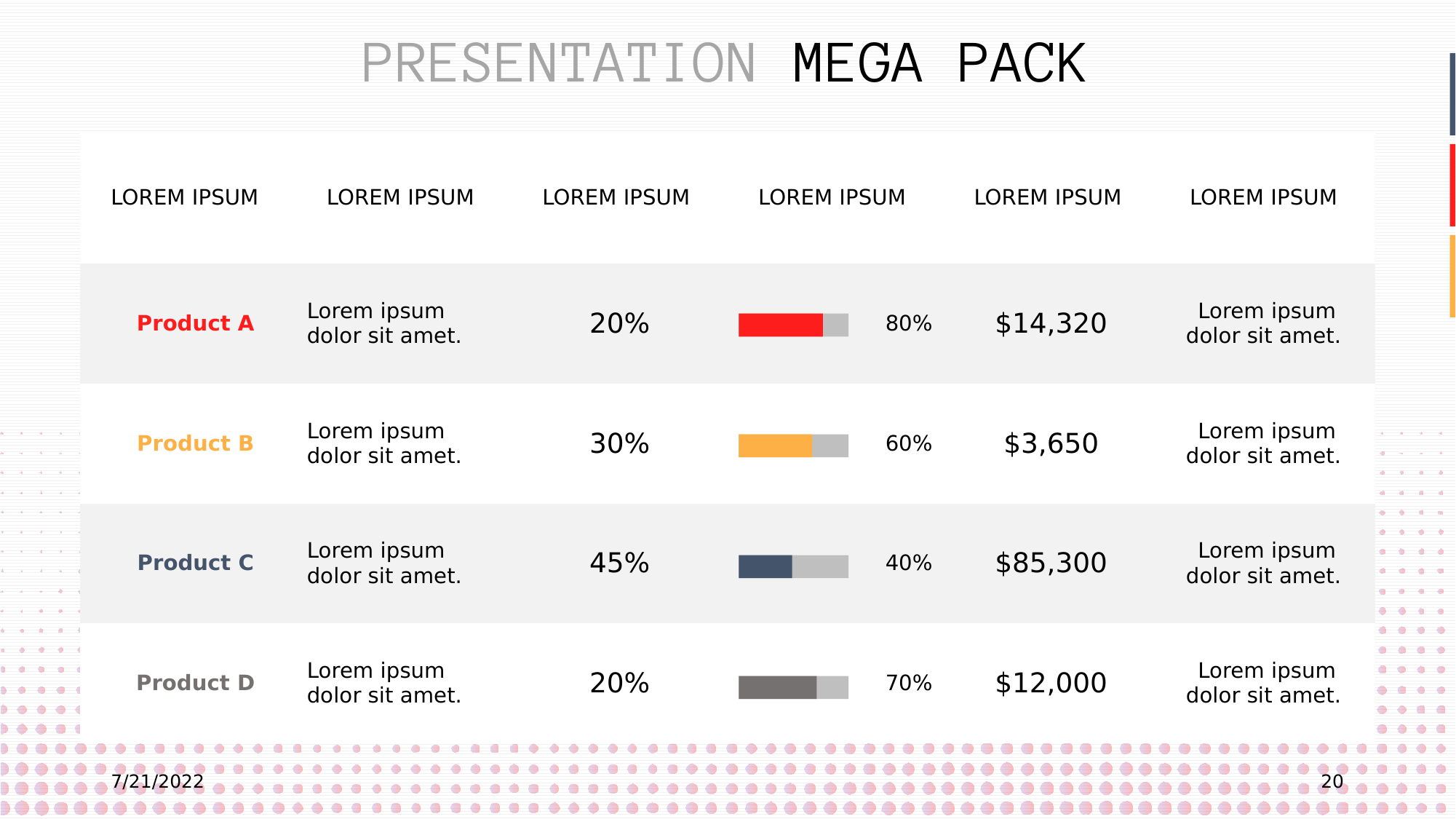

PRESENTATION MEGA PACK
| LOREM IPSUM | LOREM IPSUM | LOREM IPSUM | LOREM IPSUM | LOREM IPSUM | LOREM IPSUM |
| --- | --- | --- | --- | --- | --- |
| Product A | Lorem ipsum dolor sit amet. | 20% | 80% | $14,320 | Lorem ipsum dolor sit amet. |
| Product B | Lorem ipsum dolor sit amet. | 30% | 60% | $3,650 | Lorem ipsum dolor sit amet. |
| Product C | Lorem ipsum dolor sit amet. | 45% | 40% | $85,300 | Lorem ipsum dolor sit amet. |
| Product D | Lorem ipsum dolor sit amet. | 20% | 70% | $12,000 | Lorem ipsum dolor sit amet. |

7/21/2022
20